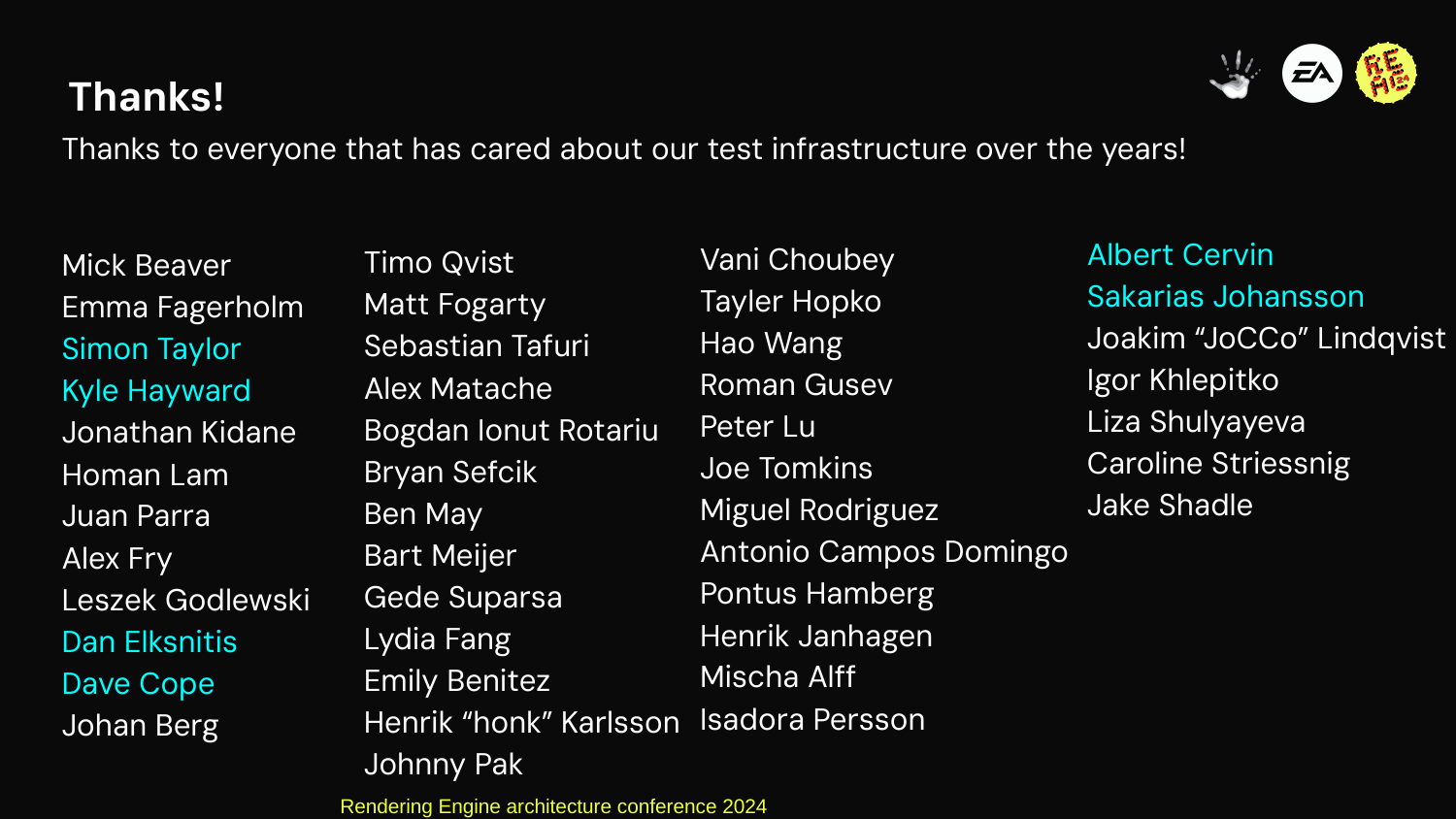

# Thanks!
Thanks to everyone that has cared about our test infrastructure over the years!

Mick Beaver
Emma Fagerholm
Simon Taylor
Kyle Hayward
Jonathan Kidane
Homan Lam
Juan Parra
Alex Fry
Leszek Godlewski
Dan Elksnitis
Dave Cope
Johan Berg

Vani Choubey
Tayler Hopko
Hao Wang
Roman Gusev
Peter Lu
Joe Tomkins
Miguel Rodriguez
Antonio Campos Domingo
Pontus Hamberg
Henrik Janhagen
Mischa Alff
Isadora Persson

Albert Cervin
Sakarias Johansson
Joakim “JoCCo” Lindqvist
Igor Khlepitko
Liza Shulyayeva
Caroline Striessnig
Jake Shadle

Timo Qvist
Matt Fogarty
Sebastian Tafuri
Alex Matache
Bogdan Ionut Rotariu
Bryan Sefcik
Ben May
Bart Meijer
Gede Suparsa
Lydia Fang
Emily Benitez
Henrik “honk” Karlsson
Johnny Pak